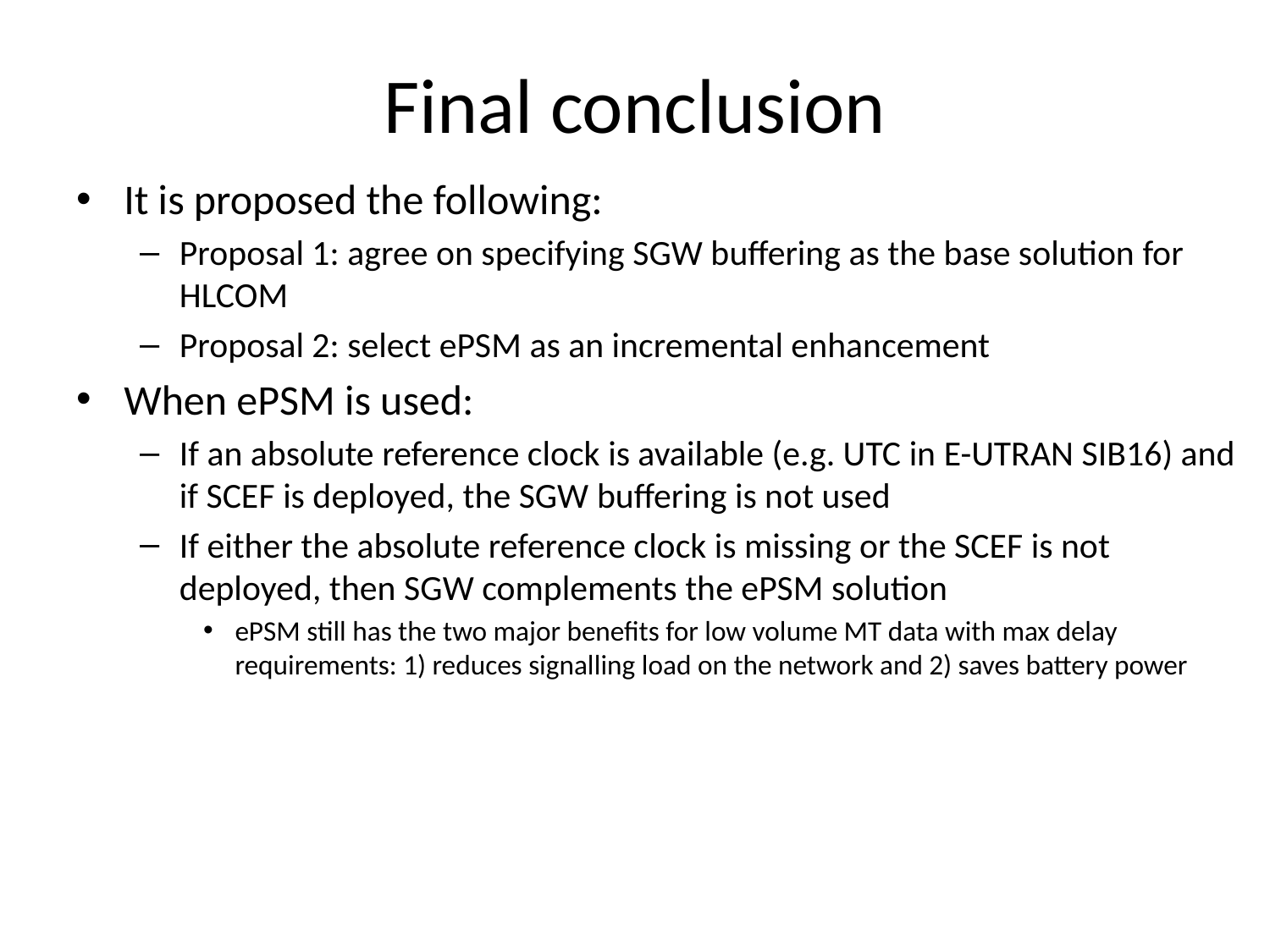

# Final conclusion
It is proposed the following:
Proposal 1: agree on specifying SGW buffering as the base solution for HLCOM
Proposal 2: select ePSM as an incremental enhancement
When ePSM is used:
If an absolute reference clock is available (e.g. UTC in E-UTRAN SIB16) and if SCEF is deployed, the SGW buffering is not used
If either the absolute reference clock is missing or the SCEF is not deployed, then SGW complements the ePSM solution
ePSM still has the two major benefits for low volume MT data with max delay requirements: 1) reduces signalling load on the network and 2) saves battery power